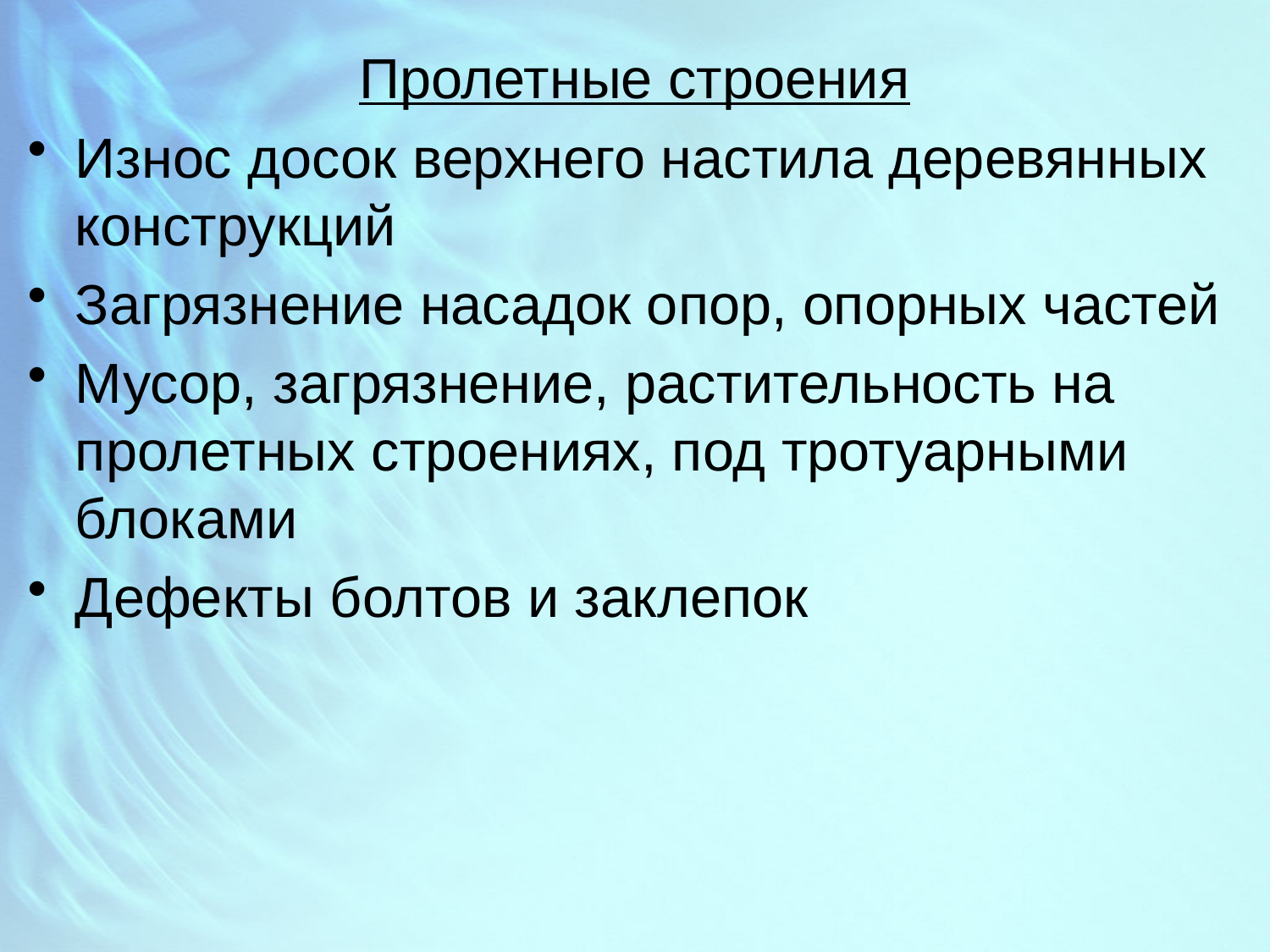

Пролетные строения
Износ досок верхнего настила деревянных конструкций
Загрязнение насадок опор, опорных частей
Мусор, загрязнение, растительность на пролетных строениях, под тротуарными блоками
Дефекты болтов и заклепок